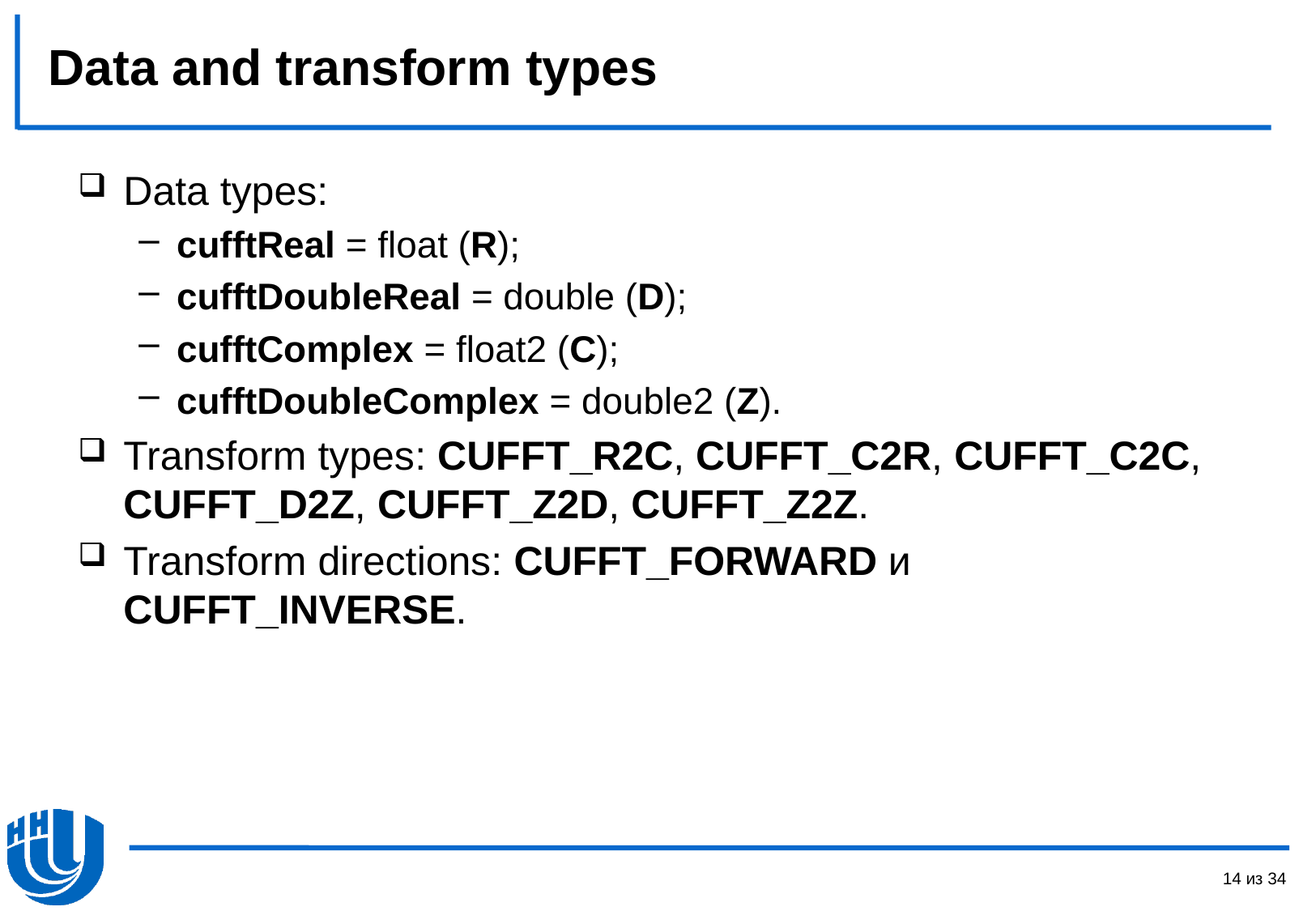

# Data and transform types
Data types:
cufftReal = float (R);
cufftDoubleReal = double (D);
cufftComplex = float2 (C);
cufftDoubleComplex = double2 (Z).
Transform types: CUFFT_R2C, CUFFT_C2R, CUFFT_C2C, CUFFT_D2Z, CUFFT_Z2D, CUFFT_Z2Z.
Transform directions: CUFFT_FORWARD и CUFFT_INVERSE.

14